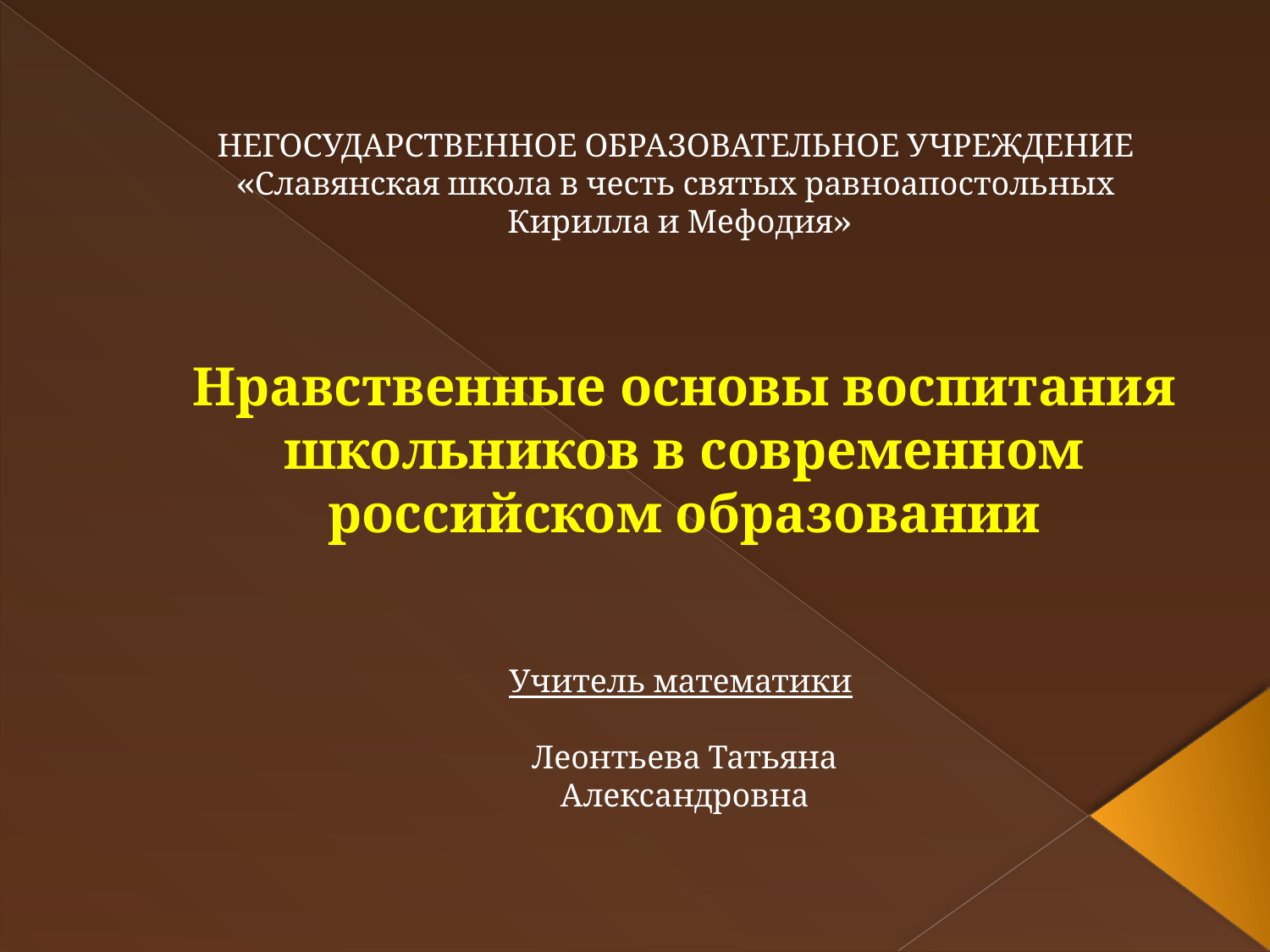

НЕГОСУДАРСТВЕННОЕ ОБРАЗОВАТЕЛЬНОЕ УЧРЕЖДЕНИЕ
«Славянская школа в честь святых равноапостольных
Кирилла и Мефодия»
Нравственные основы воспитания школьников в современном российском образовании
Учитель математики

Леонтьева Татьяна Александровна